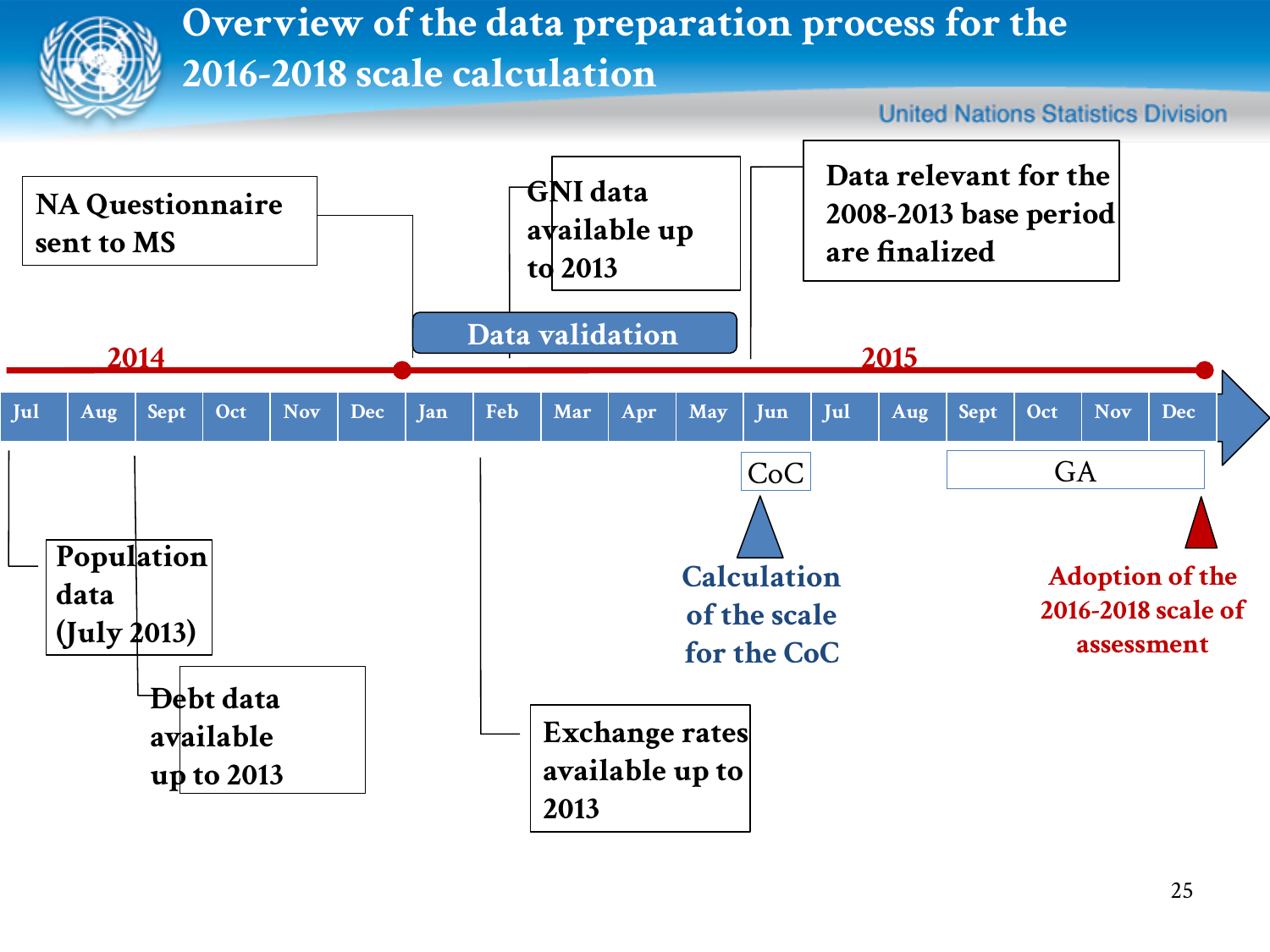

# Overview of the data preparation process for the 2016-2018 scale calculation

Data relevant for the 2008-2013 base period are finalized

GNI data
available up to 2013
NA Questionnaire sent to MS
Data validation

2014
2015

| Jul | Aug | Sept | Oct | Nov | Dec | Jan | Feb | Mar | Apr | May | Jun | Jul | Aug | Sept | Oct | Nov | Dec |
| --- | --- | --- | --- | --- | --- | --- | --- | --- | --- | --- | --- | --- | --- | --- | --- | --- | --- |
GA
CoC

Calculation of the scale for the CoC

Adoption of the 2016-2018 scale of assessment
Population data
(July 2013)

Debt data
available up to 2013
Exchange rates
available up to 2013

25